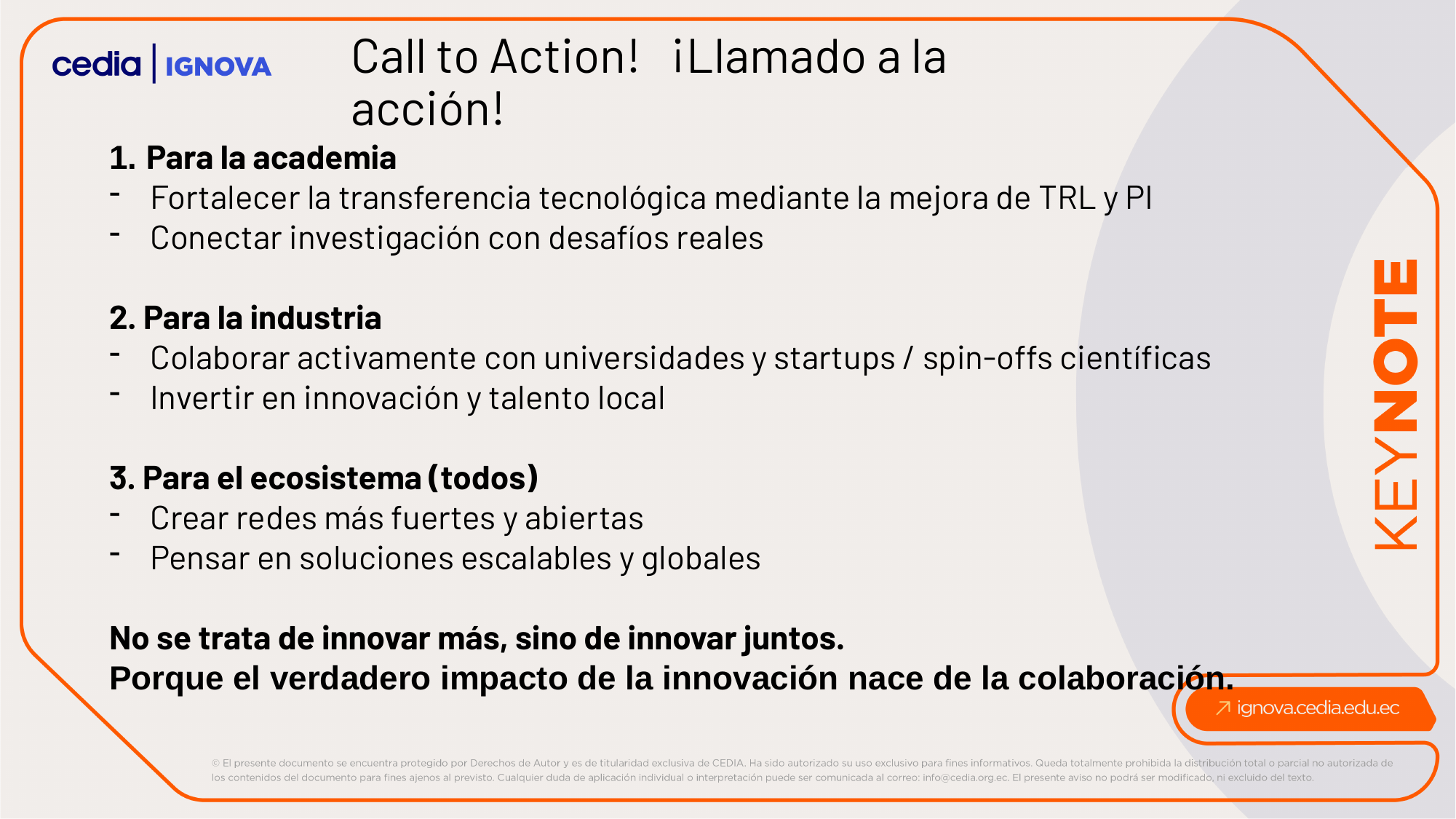

# Call to Action!   ¡Llamado a la acción!
1. Para la academia
Fortalecer la transferencia tecnológica mediante la mejora de TRL y PI
Conectar investigación con desafíos reales

2. Para la industria
Colaborar activamente con universidades y startups / spin-offs científicas
Invertir en innovación y talento local

3. Para el ecosistema (todos)
Crear redes más fuertes y abiertas
Pensar en soluciones escalables y globales

No se trata de innovar más, sino de innovar juntos.
Porque el verdadero impacto de la innovación nace de la colaboración.